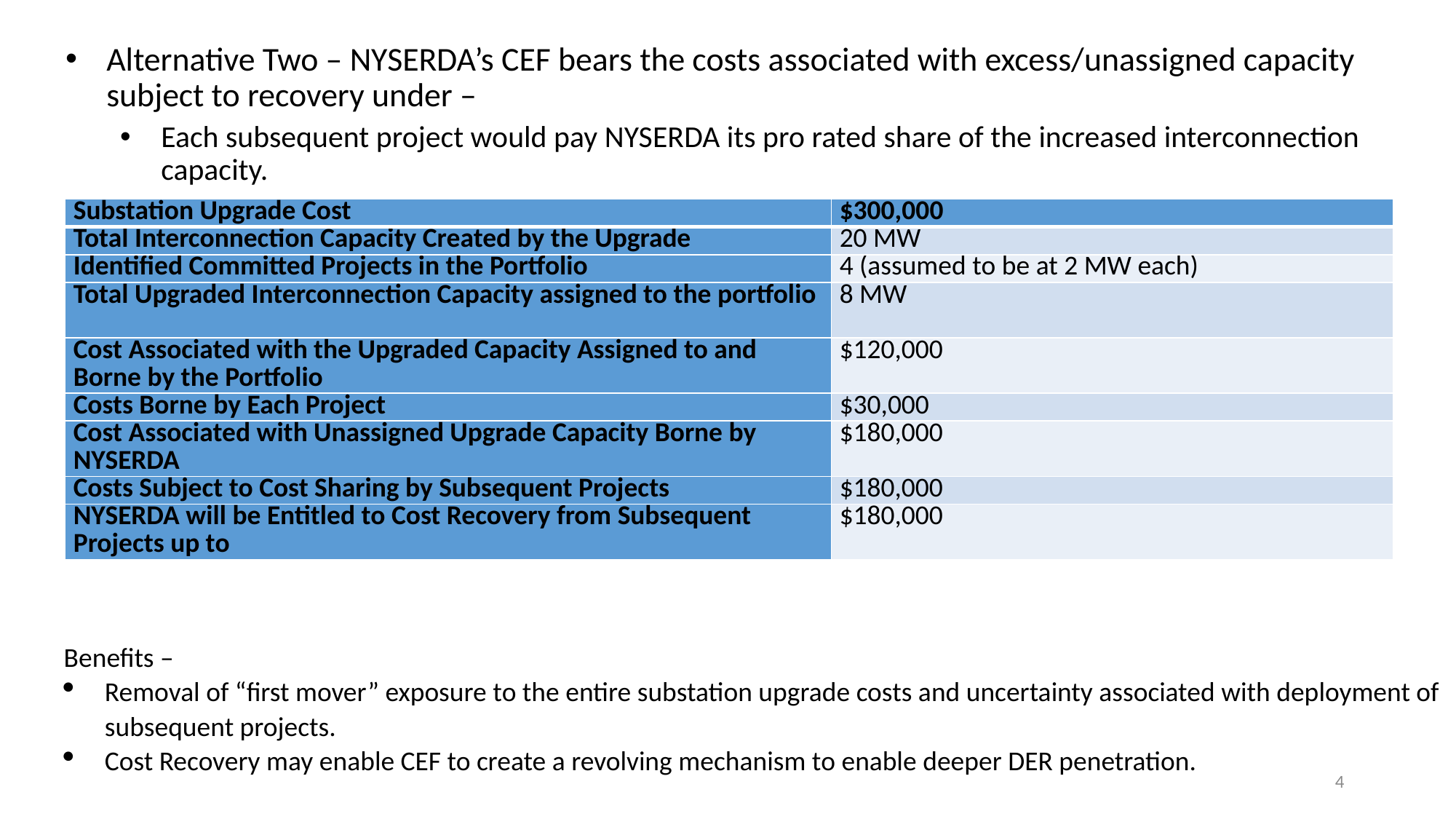

Alternative Two – NYSERDA’s CEF bears the costs associated with excess/unassigned capacity subject to recovery under –
Each subsequent project would pay NYSERDA its pro rated share of the increased interconnection capacity.

| Substation Upgrade Cost | $300,000 |
| --- | --- |
| Total Interconnection Capacity Created by the Upgrade | 20 MW |
| Identified Committed Projects in the Portfolio | 4 (assumed to be at 2 MW each) |
| Total Upgraded Interconnection Capacity assigned to the portfolio | 8 MW |
| Cost Associated with the Upgraded Capacity Assigned to and Borne by the Portfolio | $120,000 |
| Costs Borne by Each Project | $30,000 |
| Cost Associated with Unassigned Upgrade Capacity Borne by NYSERDA | $180,000 |
| Costs Subject to Cost Sharing by Subsequent Projects | $180,000 |
| NYSERDA will be Entitled to Cost Recovery from Subsequent Projects up to | $180,000 |
Benefits –
Removal of “first mover” exposure to the entire substation upgrade costs and uncertainty associated with deployment of subsequent projects.
Cost Recovery may enable CEF to create a revolving mechanism to enable deeper DER penetration.
4